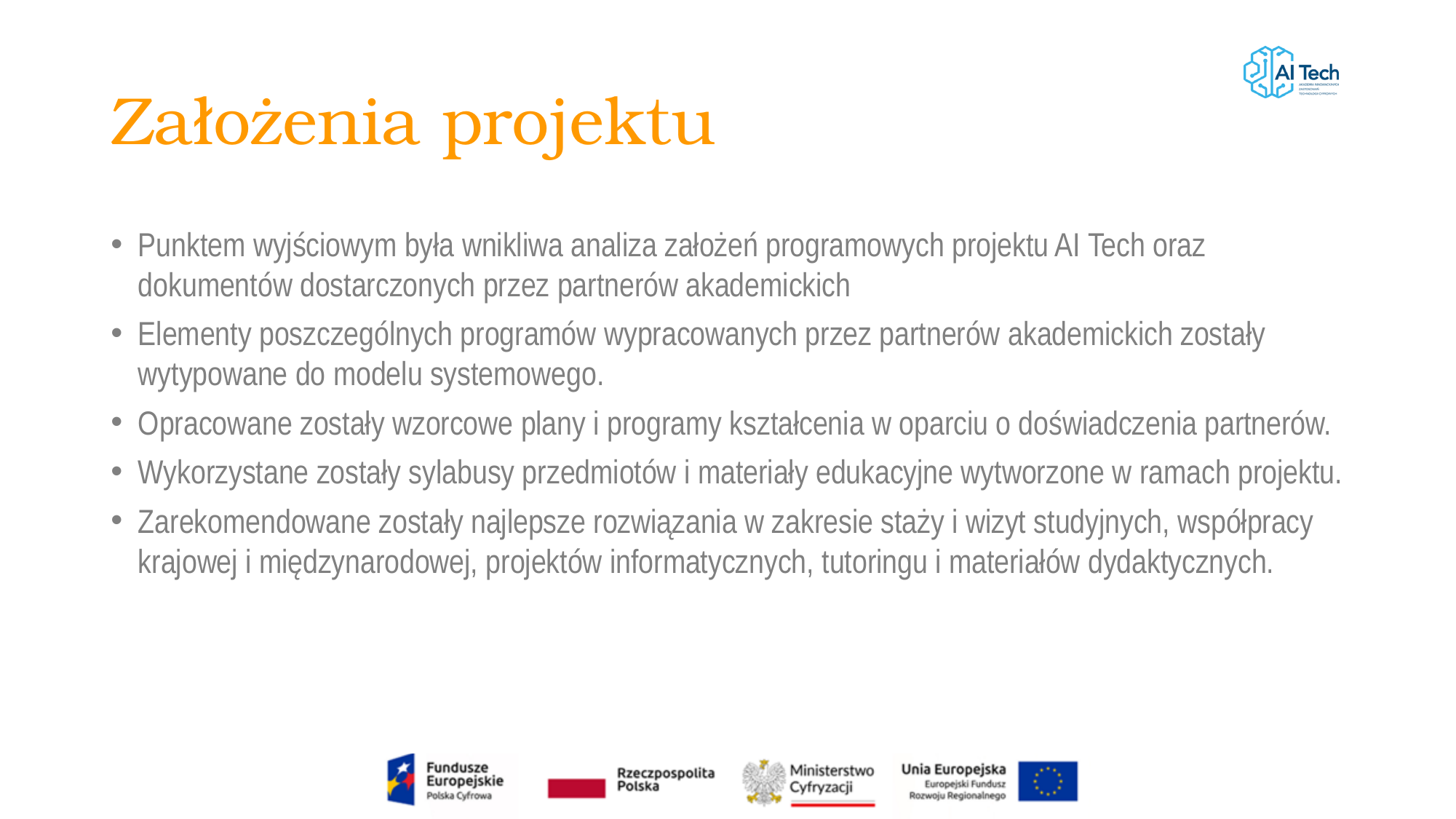

# Założenia projektu
Punktem wyjściowym była wnikliwa analiza założeń programowych projektu AI Tech oraz dokumentów dostarczonych przez partnerów akademickich
Elementy poszczególnych programów wypracowanych przez partnerów akademickich zostały wytypowane do modelu systemowego.
Opracowane zostały wzorcowe plany i programy kształcenia w oparciu o doświadczenia partnerów.
Wykorzystane zostały sylabusy przedmiotów i materiały edukacyjne wytworzone w ramach projektu.
Zarekomendowane zostały najlepsze rozwiązania w zakresie staży i wizyt studyjnych, współpracy krajowej i międzynarodowej, projektów informatycznych, tutoringu i materiałów dydaktycznych.